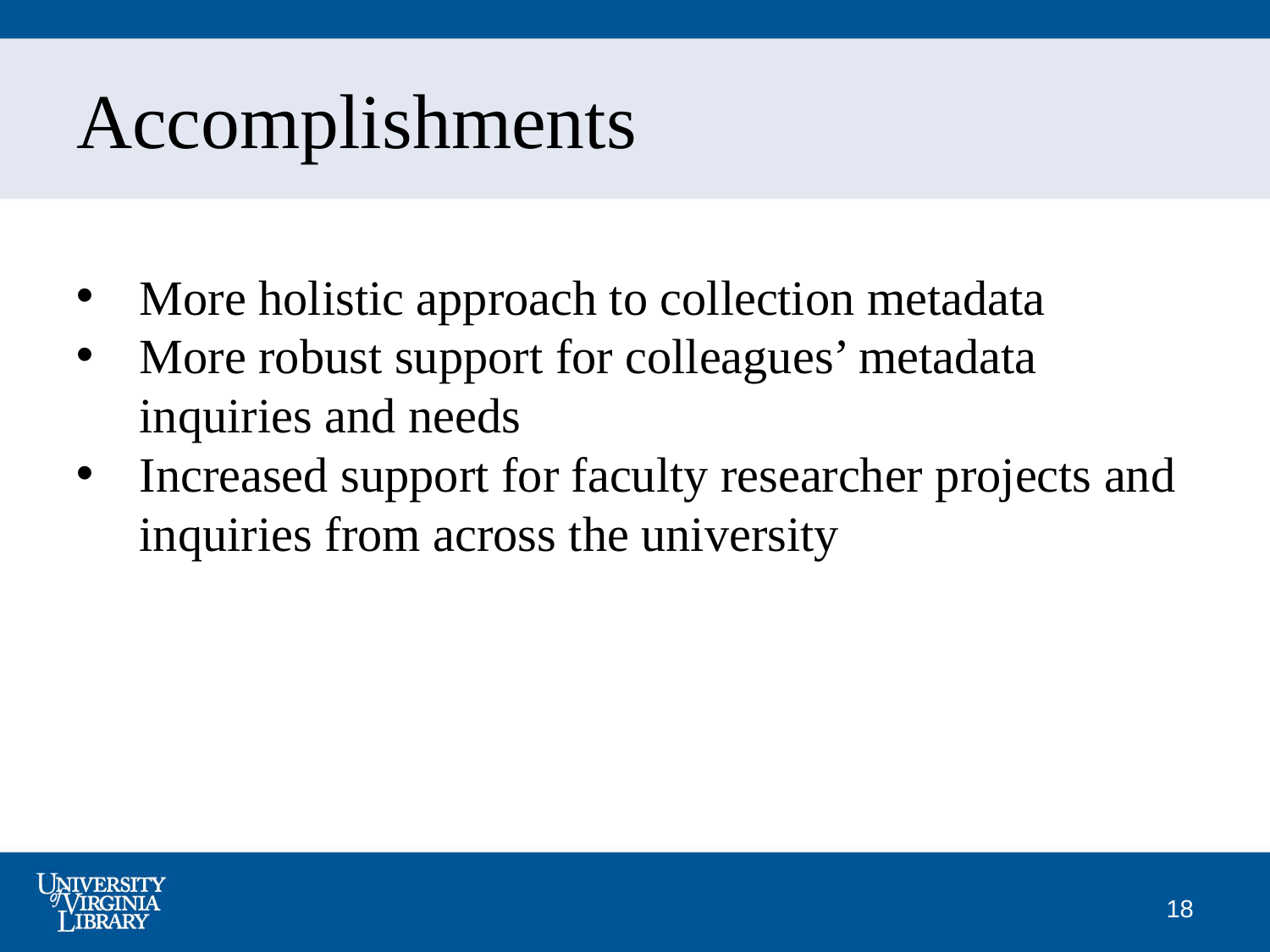

Accomplishments
More holistic approach to collection metadata
More robust support for colleagues’ metadata inquiries and needs
Increased support for faculty researcher projects and inquiries from across the university